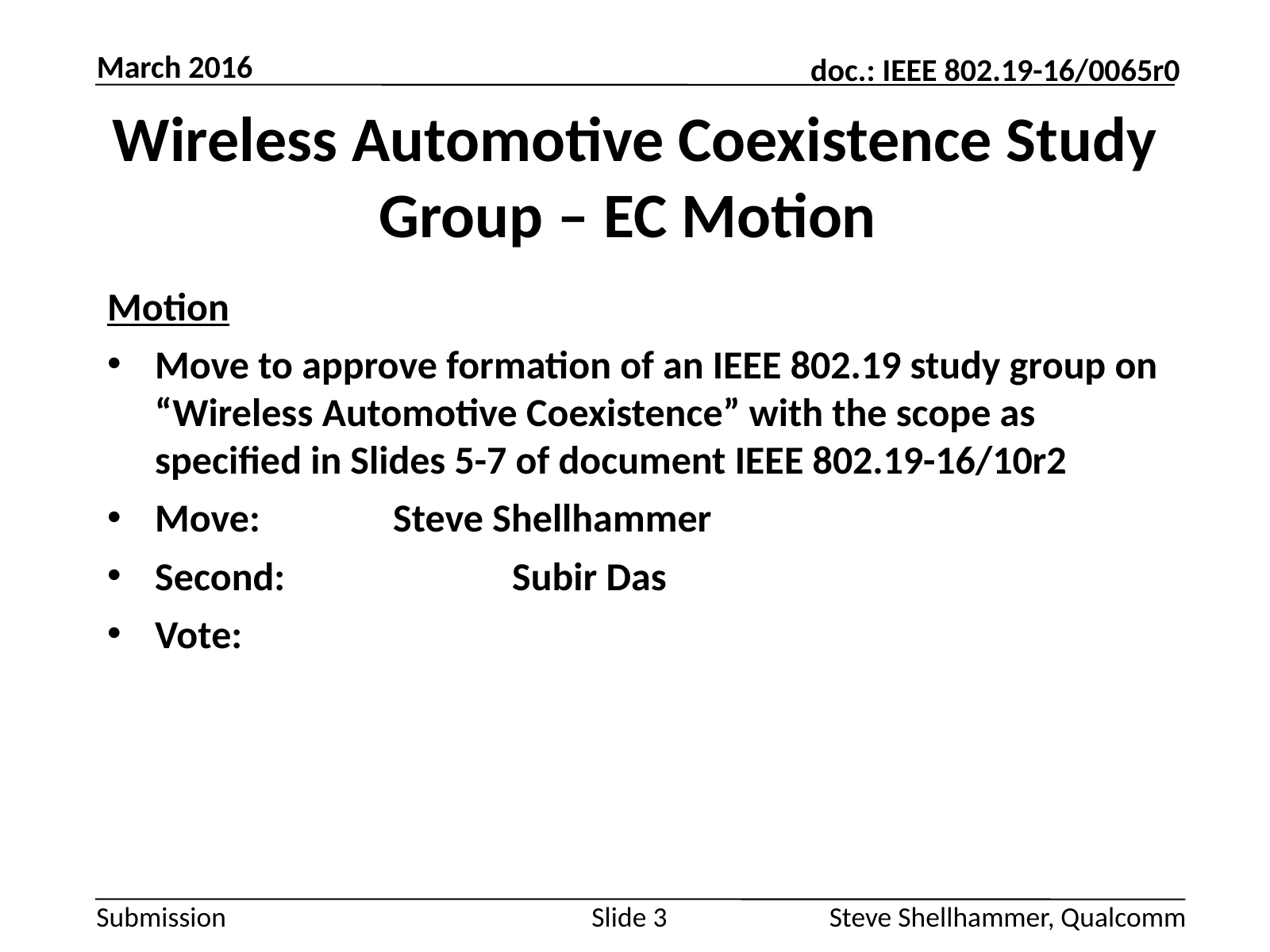

March 2016
# Wireless Automotive Coexistence Study Group – EC Motion
Motion
Move to approve formation of an IEEE 802.19 study group on “Wireless Automotive Coexistence” with the scope as specified in Slides 5-7 of document IEEE 802.19-16/10r2
Move:		Steve Shellhammer
Second:		Subir Das
Vote:

Slide 3
Steve Shellhammer, Qualcomm